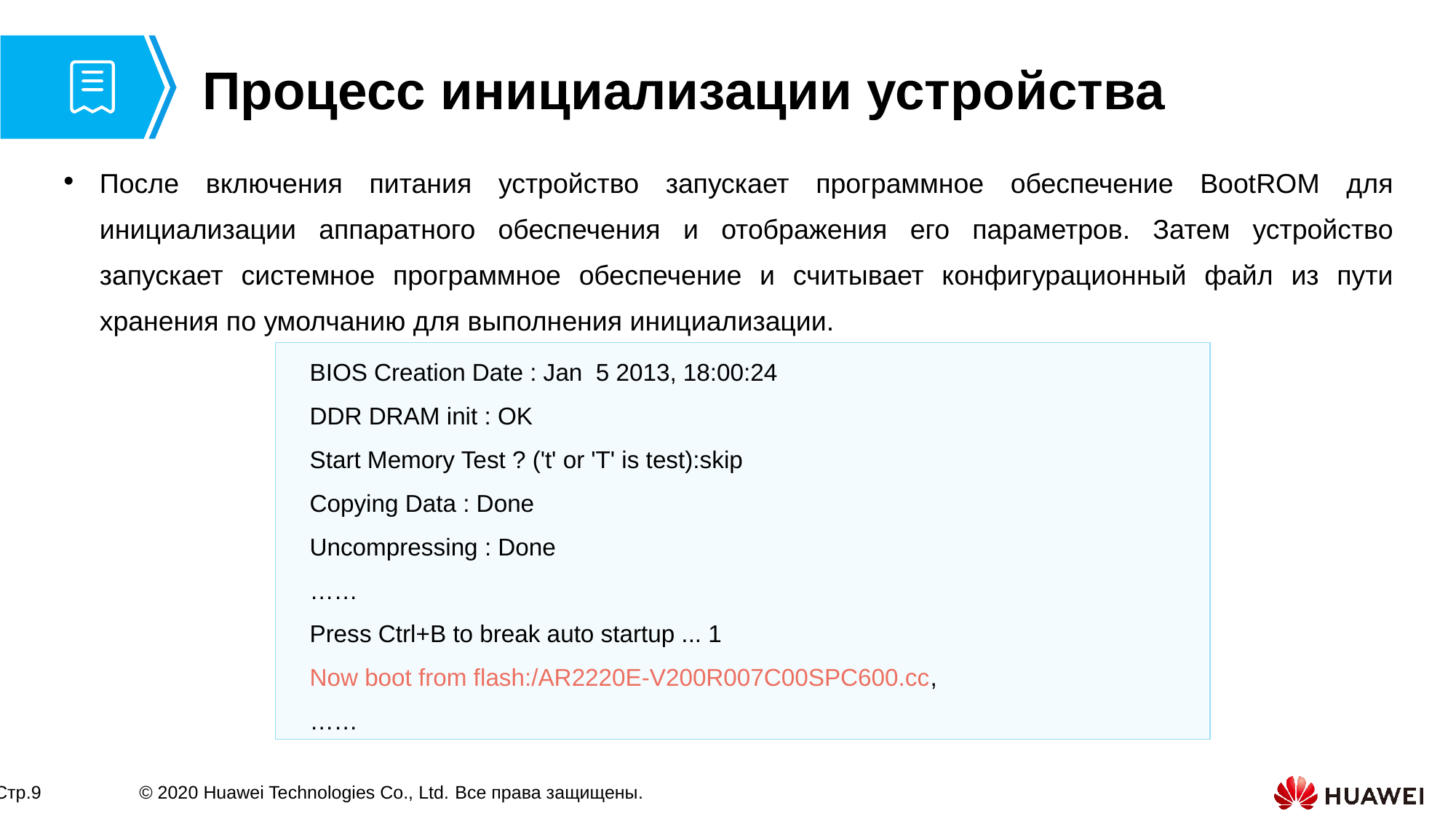

# Процесс инициализации устройства
После включения питания устройство запускает программное обеспечение BootROM для инициализации аппаратного обеспечения и отображения его параметров. Затем устройство запускает системное программное обеспечение и считывает конфигурационный файл из пути хранения по умолчанию для выполнения инициализации.
BIOS Creation Date : Jan  5 2013, 18:00:24
DDR DRAM init : OK
Start Memory Test ? ('t' or 'T' is test):skip
Copying Data : Done
Uncompressing : Done
……
Press Ctrl+B to break auto startup ... 1
Now boot from flash:/AR2220E-V200R007C00SPC600.cc,
……